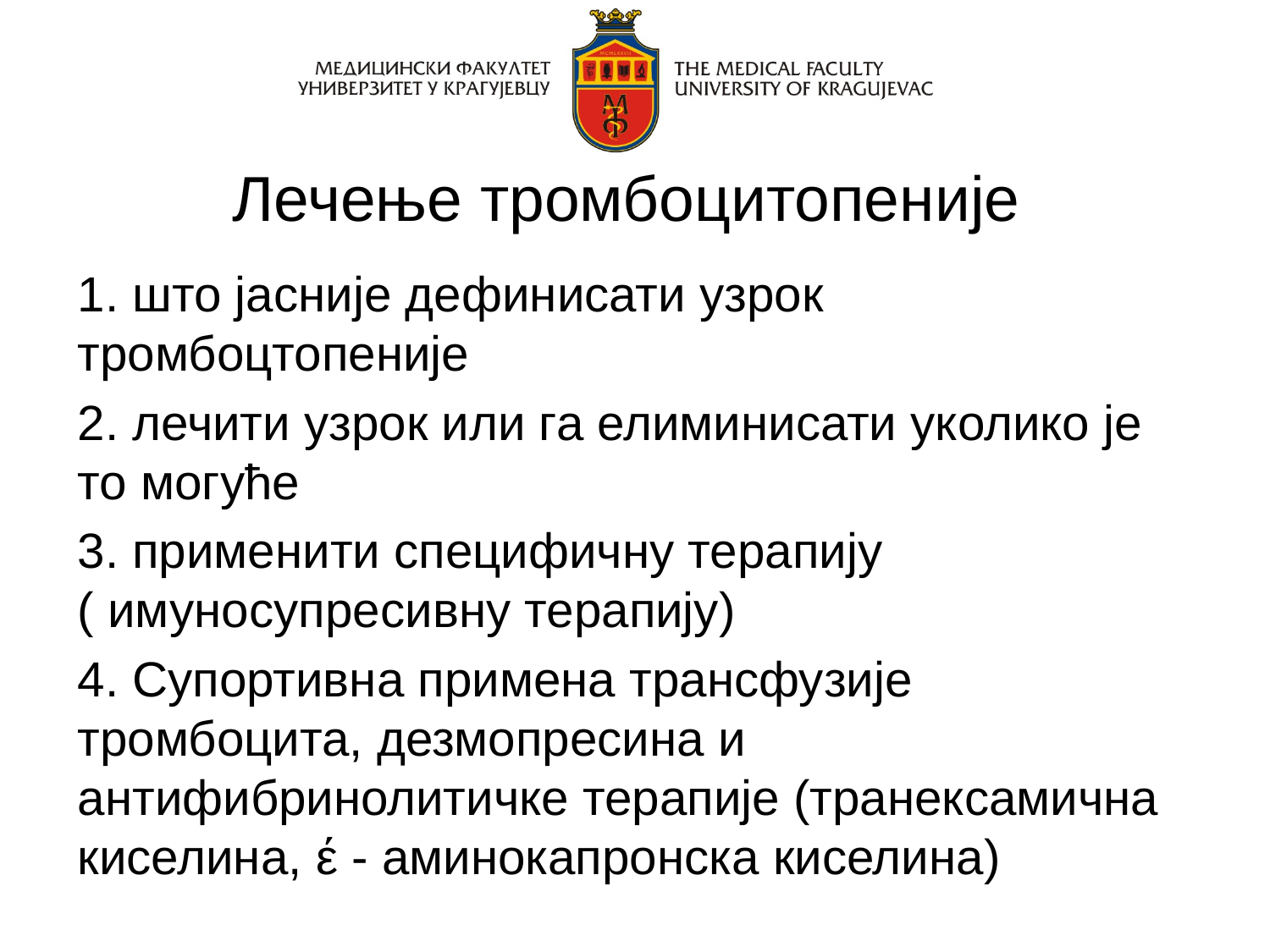

# Лечење тромбоцитопеније
1. што јасније дефинисати узрок тромбоцтопеније
2. лечити узрок или га елиминисати уколико је то могуће
3. применити специфичну терапију ( имуносупресивну терапију)
4. Супортивна примена трансфузије тромбоцита, дезмопресина и антифибринолитичке терапије (транексамична киселина, έ - аминокапронска киселина)